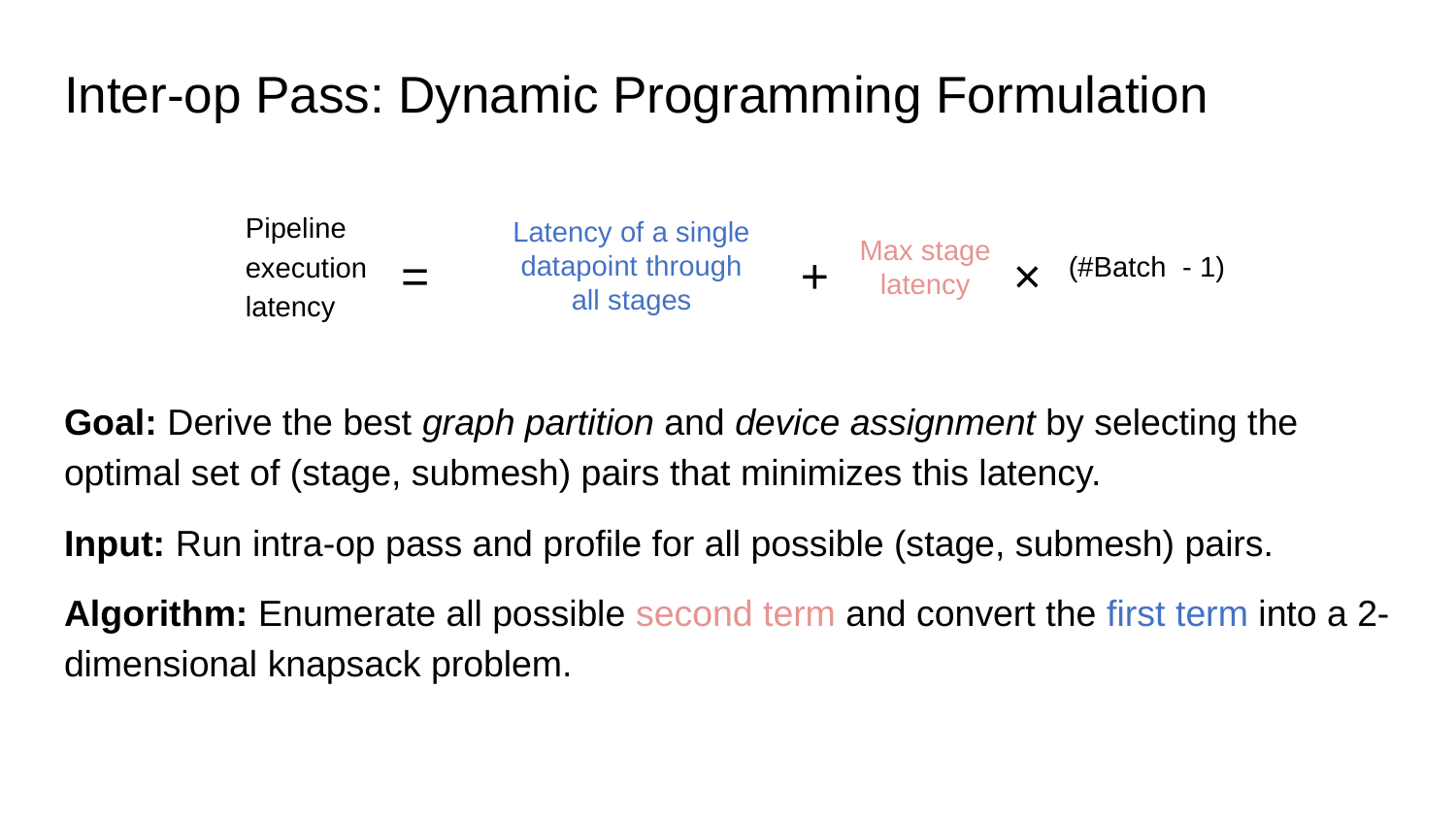

# Inter-op Pass: Dynamic Programming Formulation
Pipeline execution latency
Latency of a single datapoint through all stages
Max stage
latency
=
+
×
(#Batch  - 1)
Goal: Derive the best graph partition and device assignment by selecting the optimal set of (stage, submesh) pairs that minimizes this latency.
Input: Run intra-op pass and profile for all possible (stage, submesh) pairs.
Algorithm: Enumerate all possible second term and convert the first term into a 2-dimensional knapsack problem.